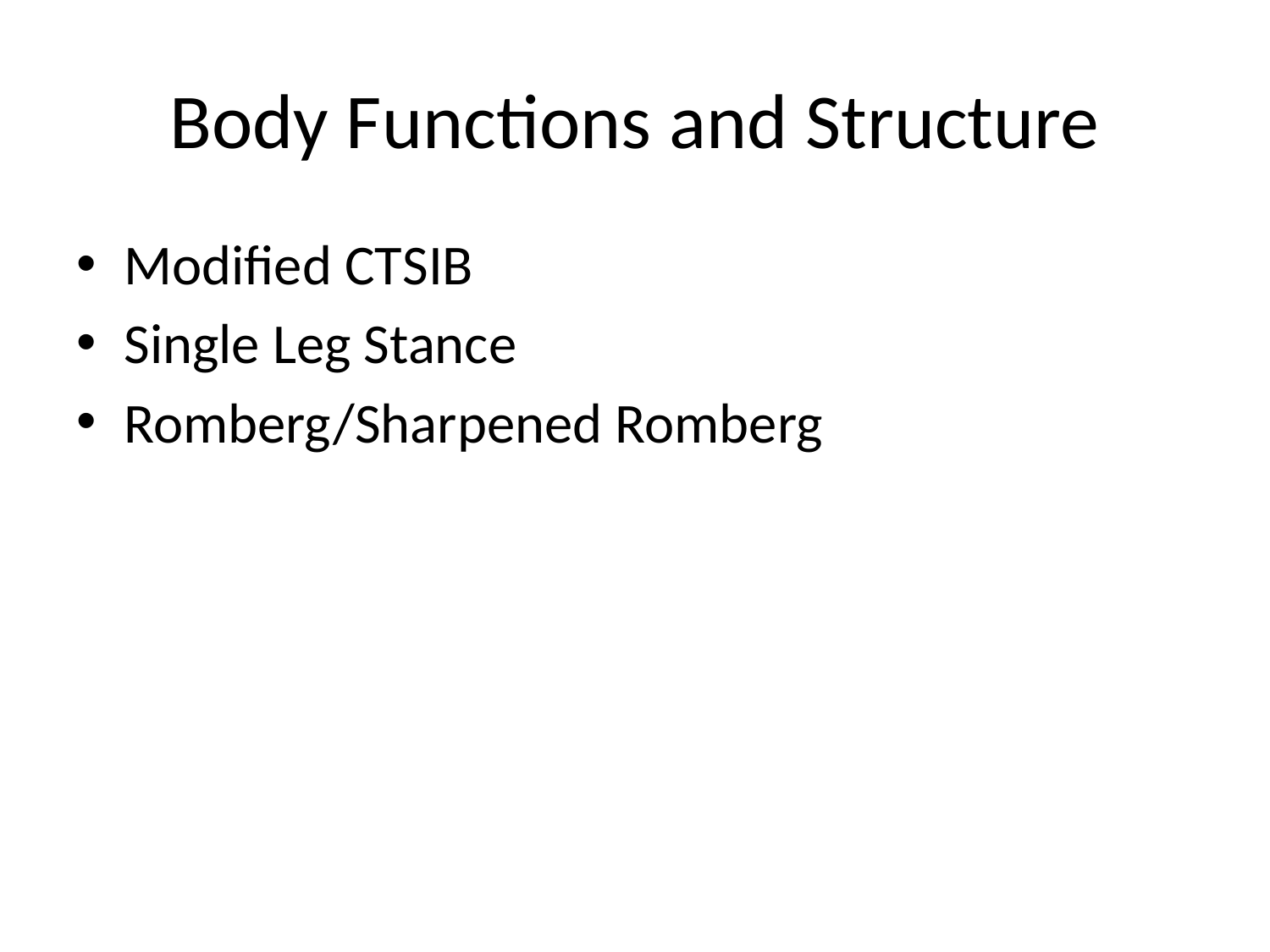

# Body Functions and Structure
Modified CTSIB
Single Leg Stance
Romberg/Sharpened Romberg